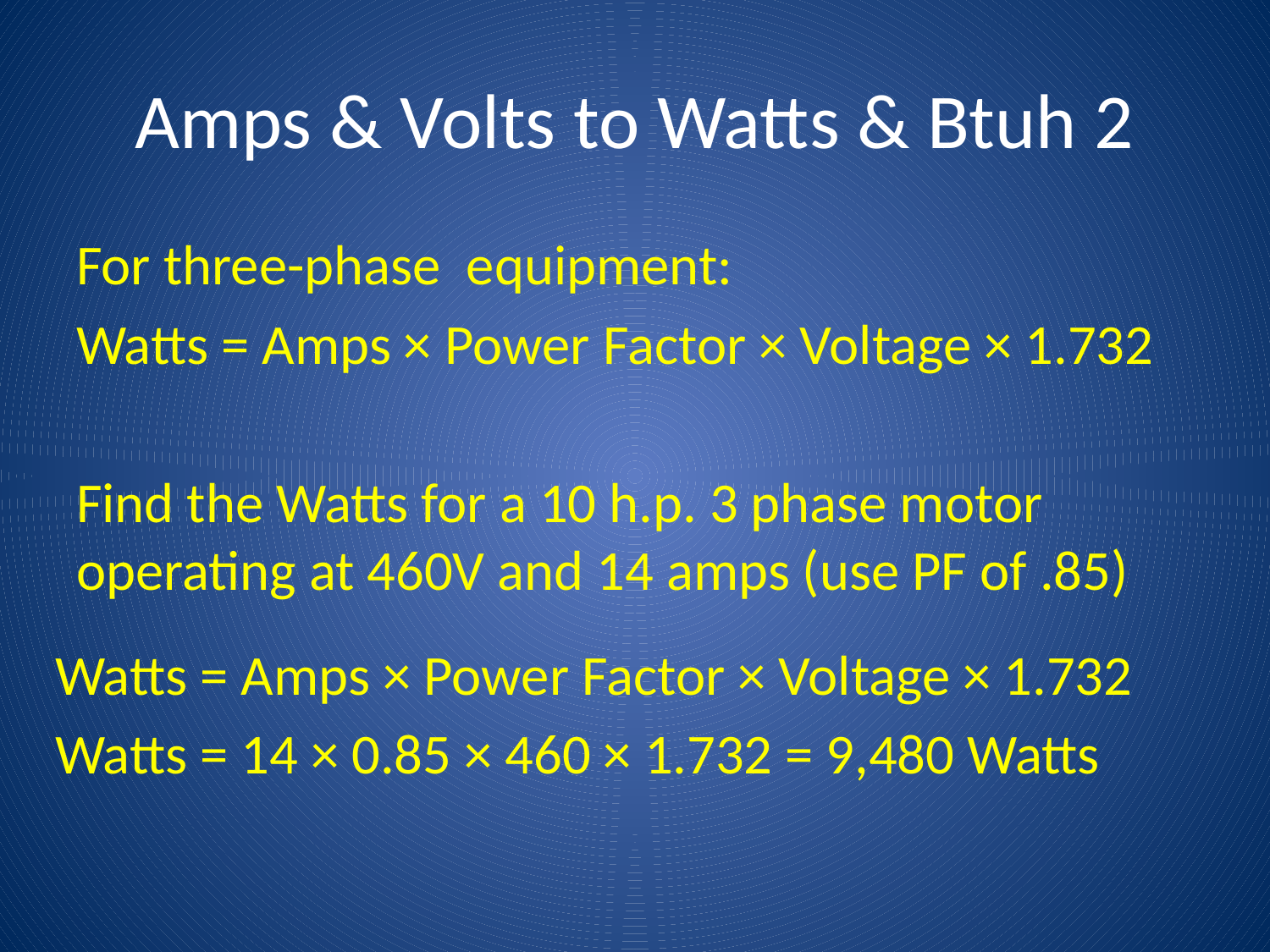

# Amps & Volts to Watts & Btuh 2
For three-phase  equipment:
Watts = Amps × Power Factor × Voltage × 1.732

Find the Watts for a 10 h.p. 3 phase motor operating at 460V and 14 amps (use PF of .85)

Watts = Amps × Power Factor × Voltage × 1.732
Watts = 14 × 0.85 × 460 × 1.732 = 9,480 Watts